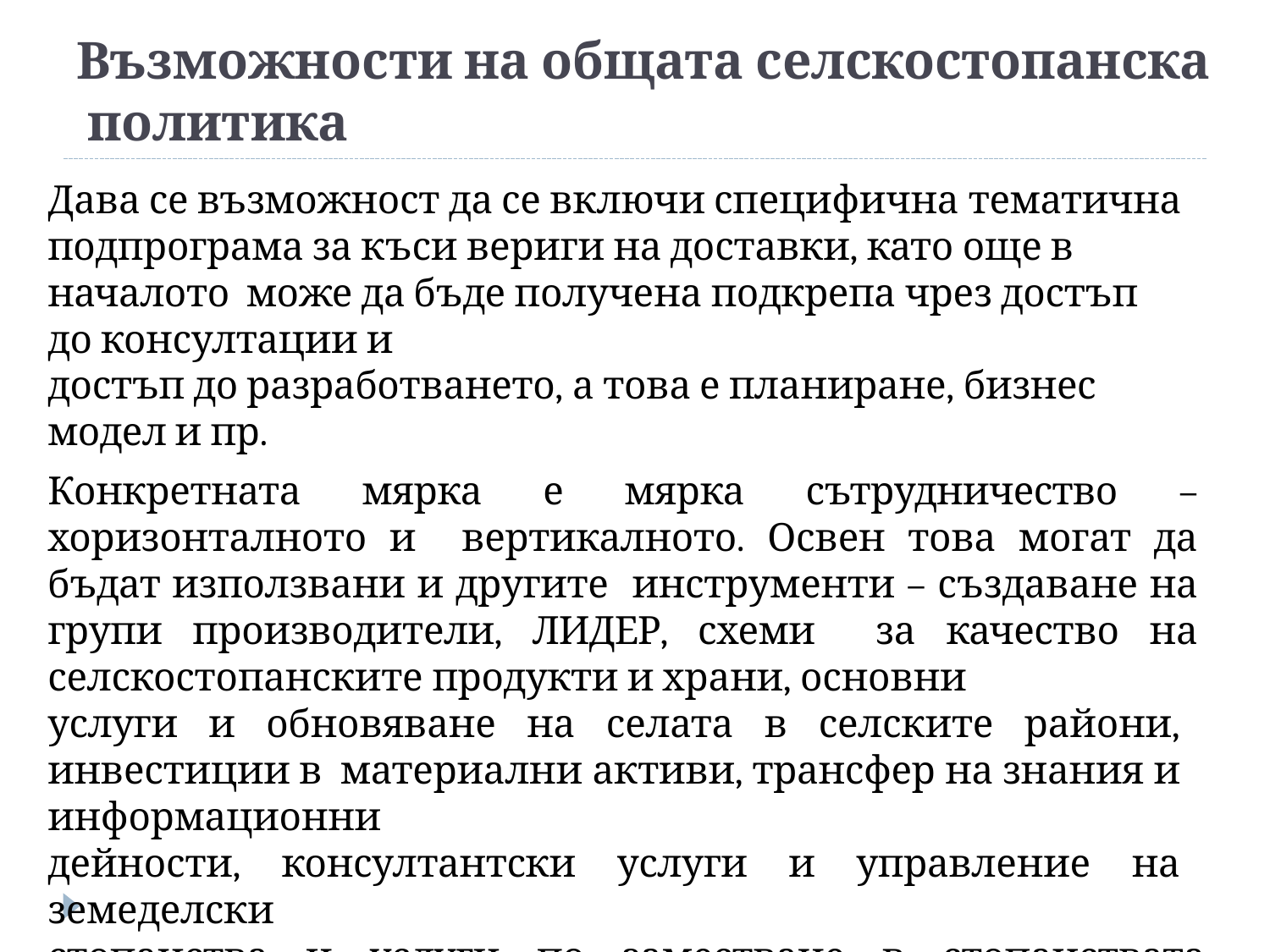

# Възможности на общата селскостопанска  политика

Дава се възможност да се включи специфична тематична
подпрограма за къси вериги на доставки, като още в началото  може да бъде получена подкрепа чрез достъп до консултации и
достъп до разработването, а това е планиране, бизнес модел и пр.
Конкретната мярка е мярка сътрудничество – хоризонталното и  вертикалното. Освен това могат да бъдат използвани и другите  инструменти – създаване на групи производители, ЛИДЕР, схеми  за качество на селскостопанските продукти и храни, основни
услуги и обновяване на селата в селските райони, инвестиции в  материални активи, трансфер на знания и информационни
дейности, консултантски услуги и управление на земеделски
стопанства и услуги по заместване в стопанствата. Националните  правителства имат възможност да насочат инструментите, които  предлага ОСП, за да подкрепят късите вериги на доставки.
Какво се планира в България?